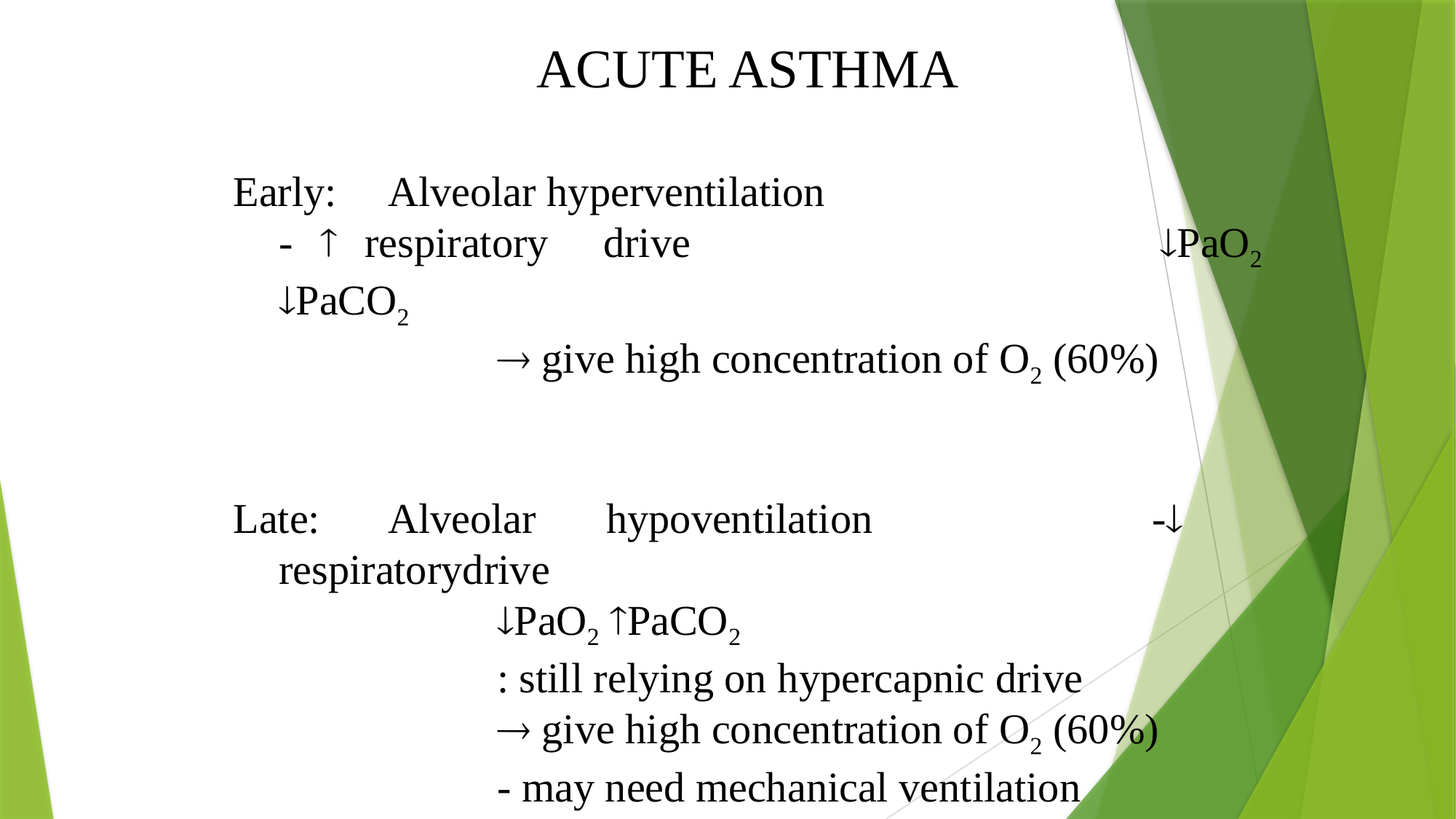

ACUTE ASTHMA

Early:	Alveolar hyperventilation                  	     		- ↑ respiratory  drive   				↓PaO2 ↓PaCO2
			→ give high concentration of O2 (60%)

Late:	Alveolar	hypoventilation			-↓ 	respiratorydrive
			↓PaO2 ↑PaCO2
			: still relying on hypercapnic drive
			→ give high concentration of O2 (60%)
			- may need mechanical ventilation